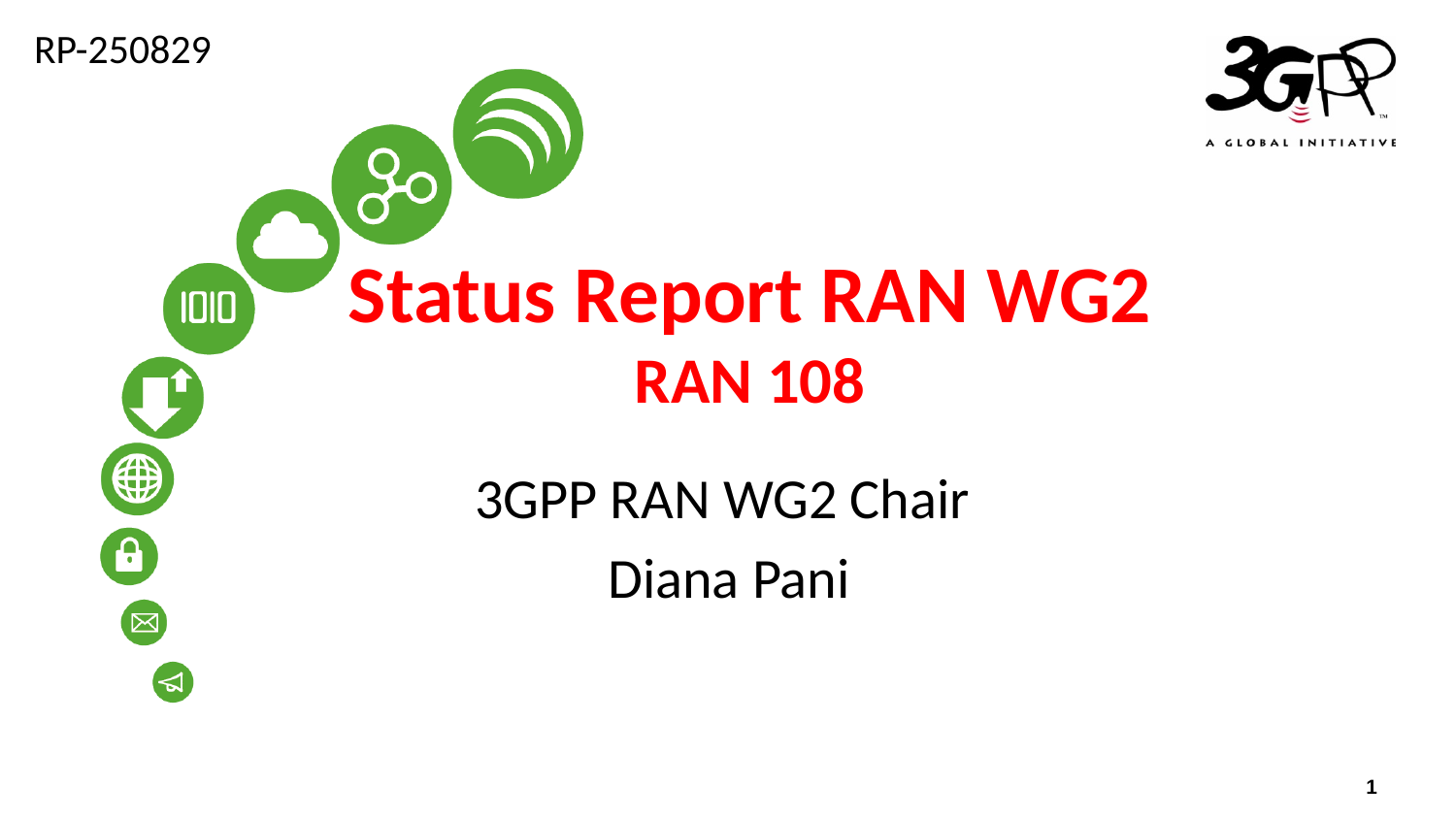

RP-250829
Status Report RAN WG2
RAN 108
3GPP RAN WG2 Chair
Diana Pani